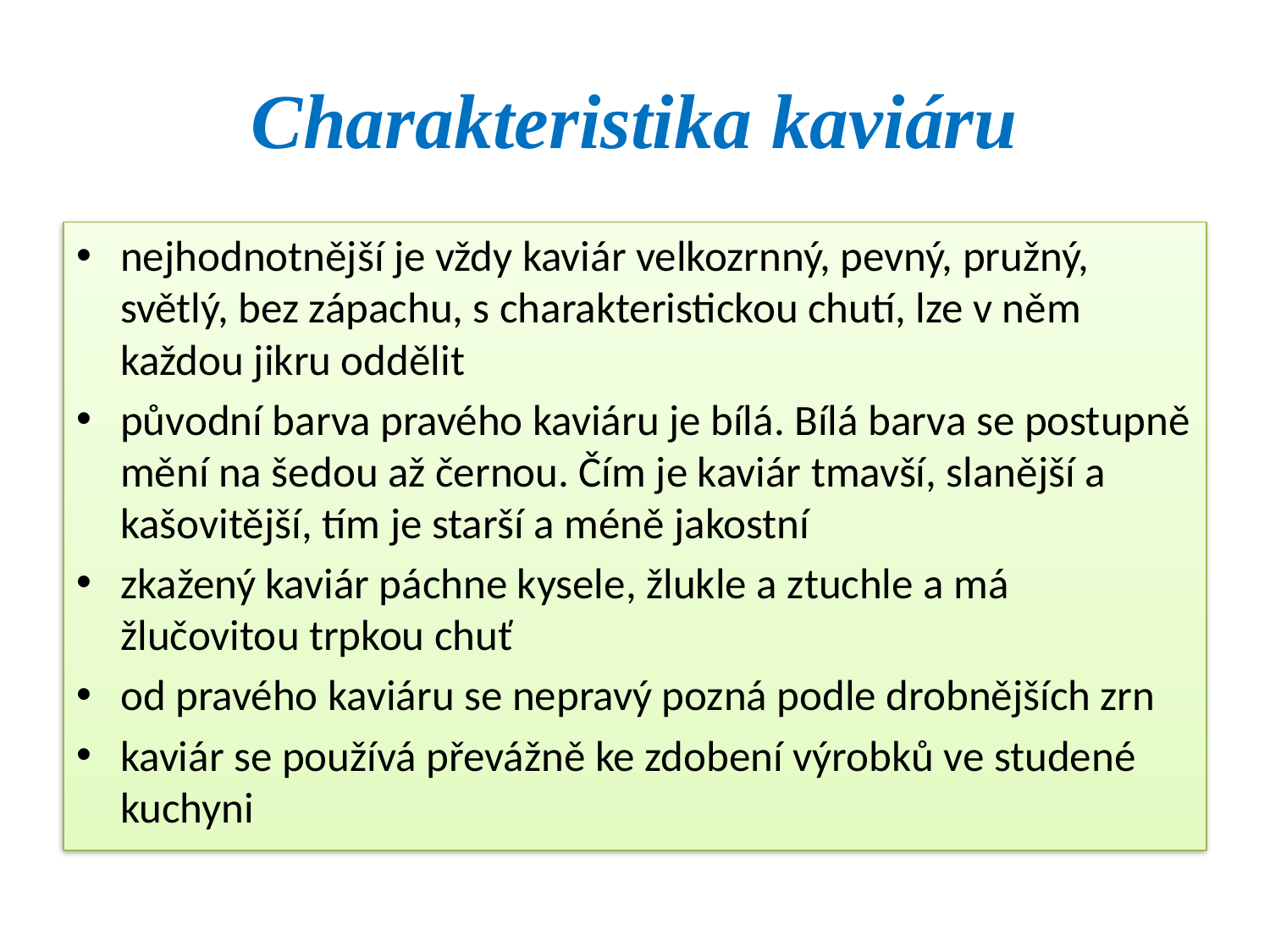

# Charakteristika kaviáru
nejhodnotnější je vždy kaviár velkozrnný, pevný, pružný, světlý, bez zápachu, s charakteristickou chutí, lze v něm každou jikru oddělit
původní barva pravého kaviáru je bílá. Bílá barva se postupně mění na šedou až černou. Čím je kaviár tmavší, slanější a kašovitější, tím je starší a méně jakostní
zkažený kaviár páchne kysele, žlukle a ztuchle a má žlučovitou trpkou chuť
od pravého kaviáru se nepravý pozná podle drobnějších zrn
kaviár se používá převážně ke zdobení výrobků ve studené kuchyni